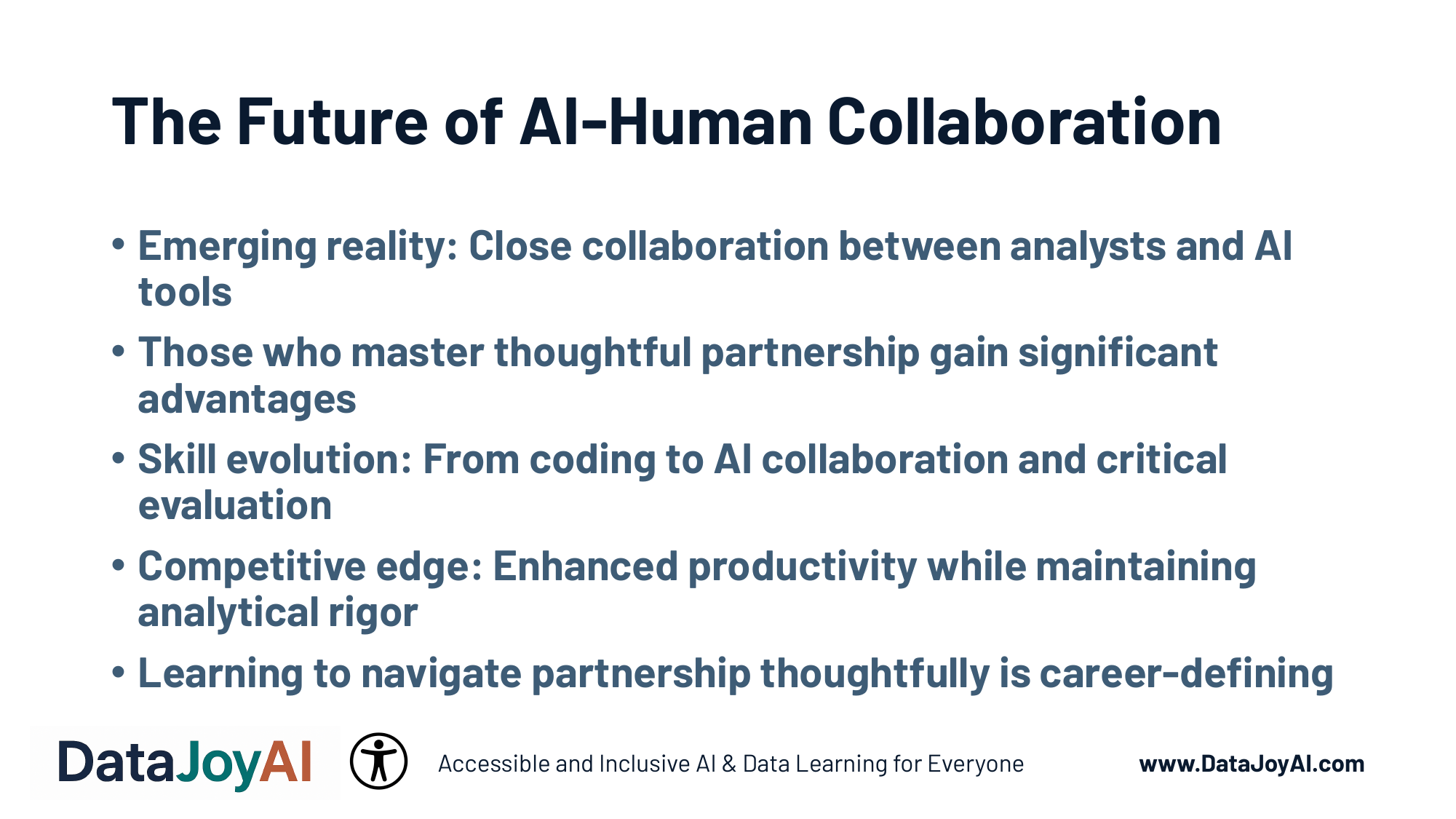

# The Future of AI-Human Collaboration
Emerging reality: Close collaboration between analysts and AI tools
Those who master thoughtful partnership gain significant advantages
Skill evolution: From coding to AI collaboration and critical evaluation
Competitive edge: Enhanced productivity while maintaining analytical rigor
Learning to navigate partnership thoughtfully is career-defining